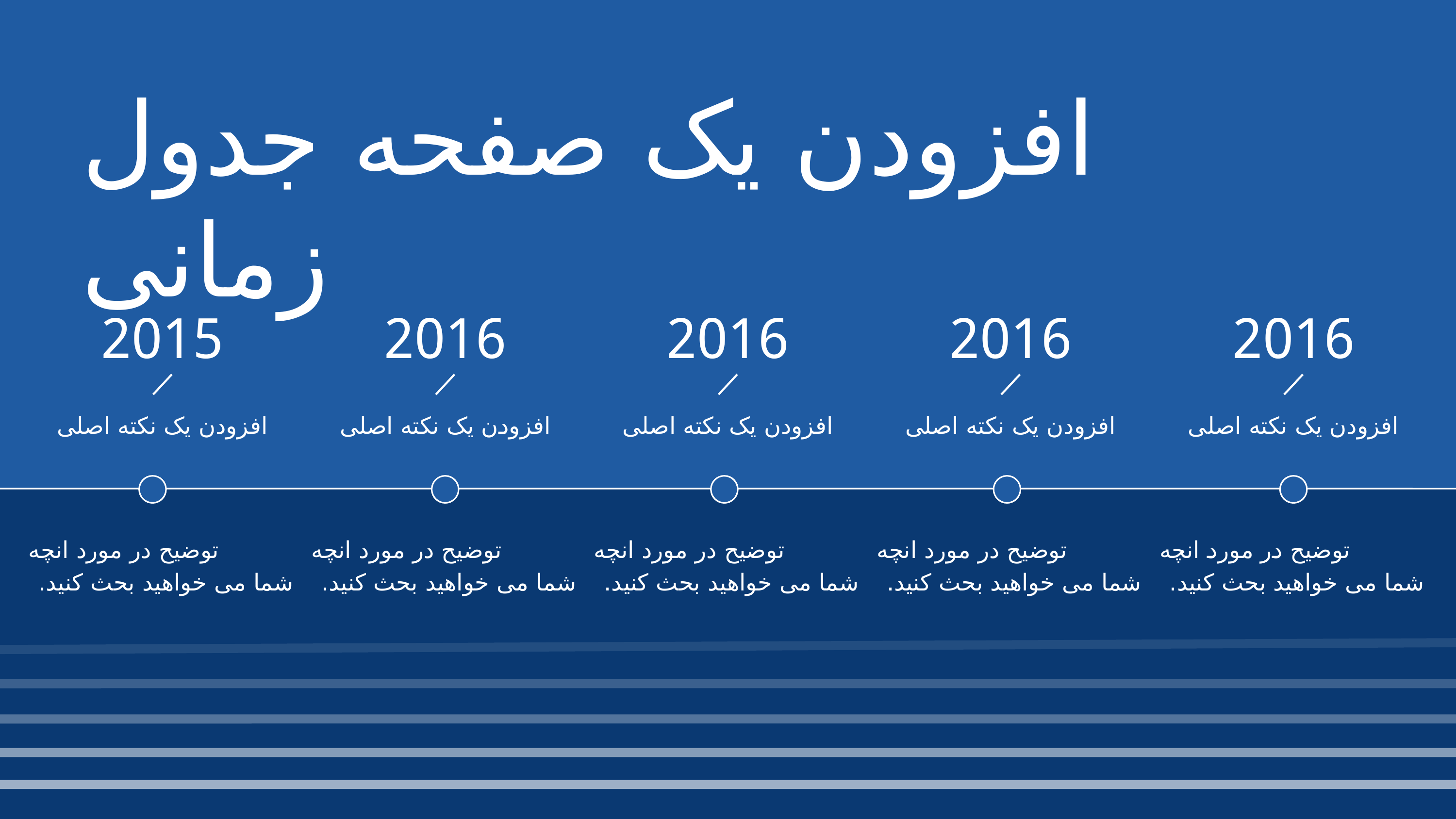

افزودن یک صفحه جدول زمانی

2015

افزودن یک نکته اصلی
2016

افزودن یک نکته اصلی
2016

افزودن یک نکته اصلی
2016

افزودن یک نکته اصلی
2016

افزودن یک نکته اصلی

توضیح در مورد انچه
شما می خواهید بحث کنید.
توضیح در مورد انچه
شما می خواهید بحث کنید.
توضیح در مورد انچه
شما می خواهید بحث کنید.
توضیح در مورد انچه
شما می خواهید بحث کنید.
توضیح در مورد انچه
شما می خواهید بحث کنید.